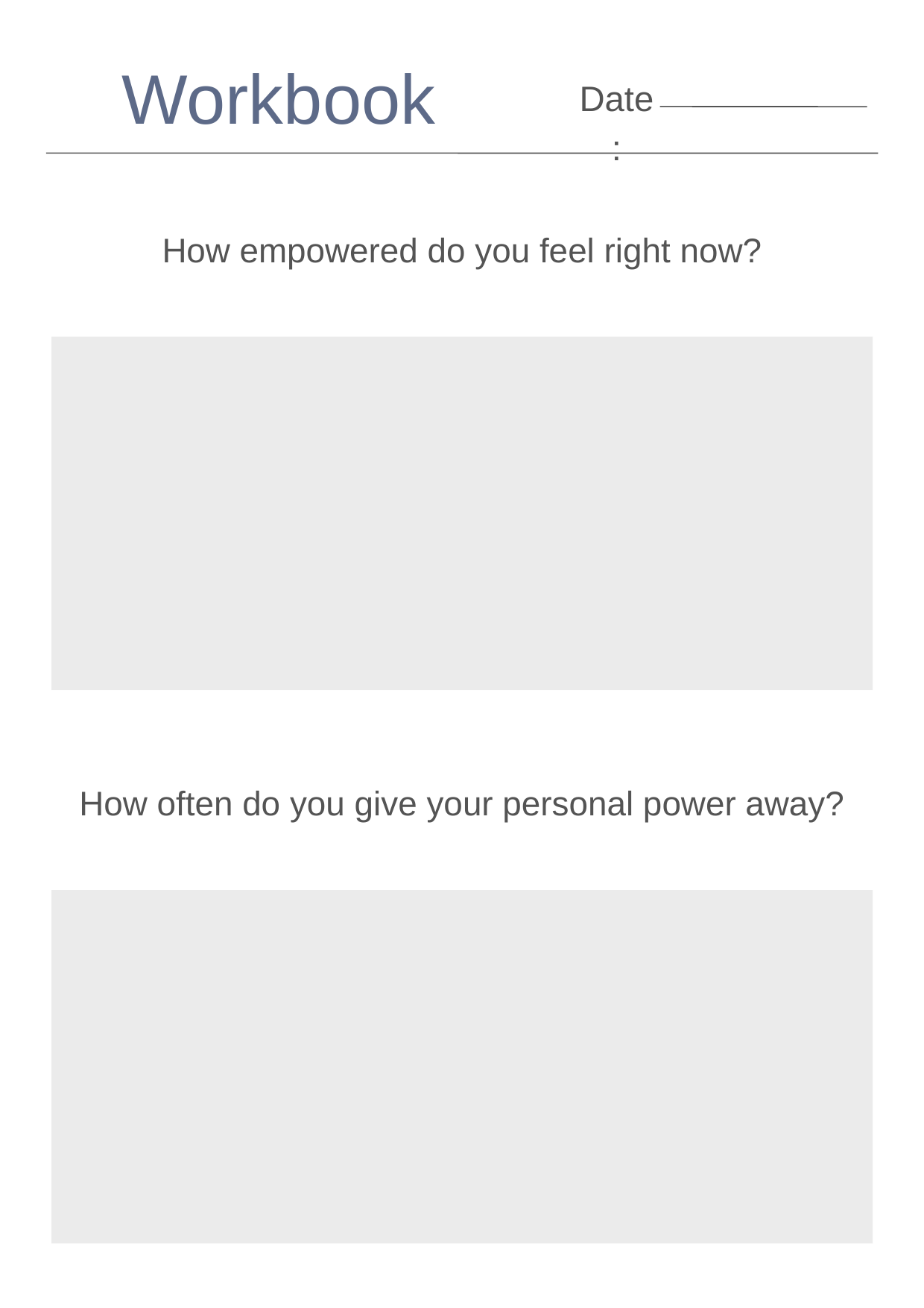

Workbook
Date:

How empowered do you feel right now?

How often do you give your personal power away?